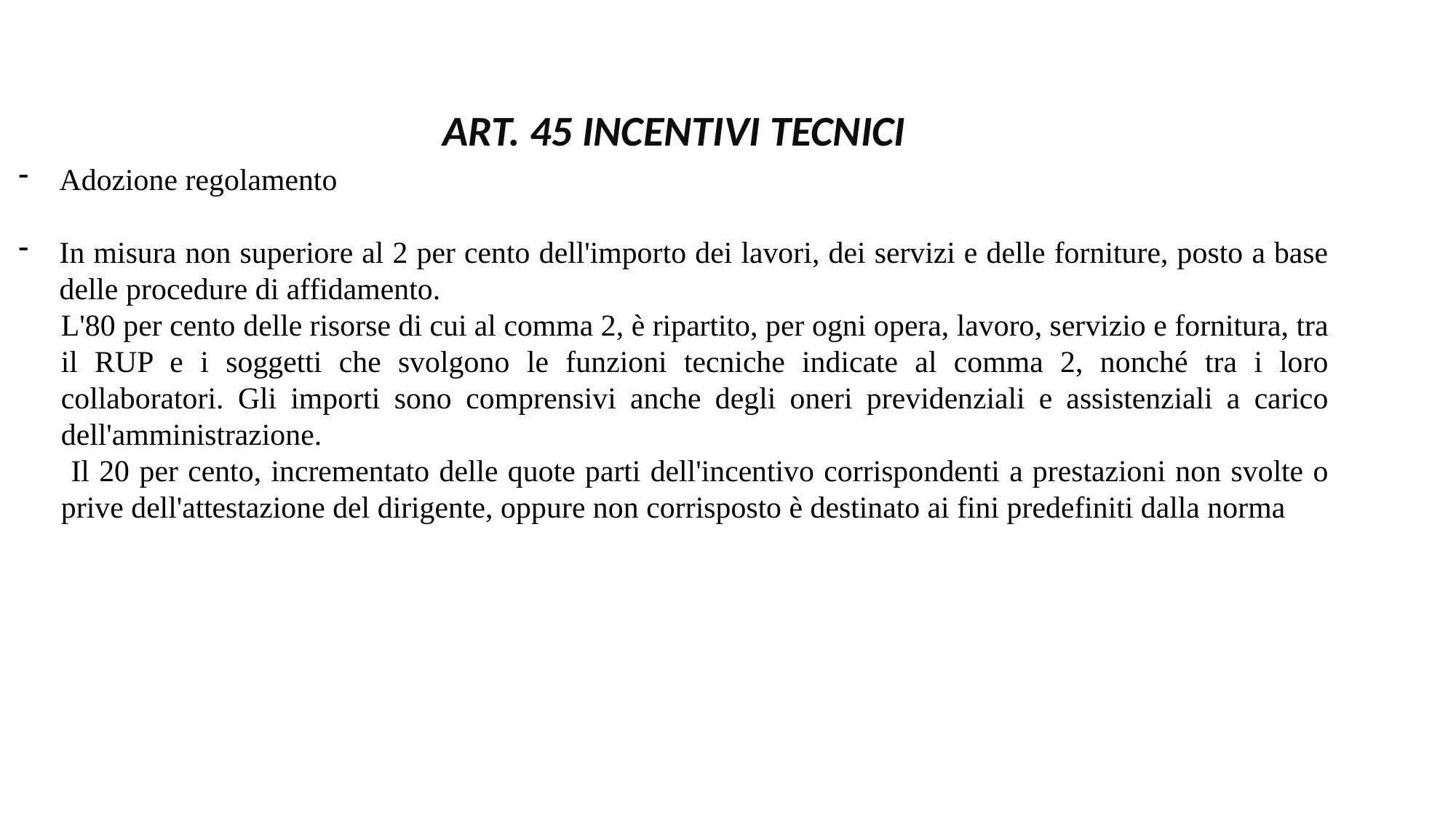

ART. 45 INCENTIVI TECNICI
Adozione regolamento

In misura non superiore al 2 per cento dell'importo dei lavori, dei servizi e delle forniture, posto a base delle procedure di affidamento.
L'80 per cento delle risorse di cui al comma 2, è ripartito, per ogni opera, lavoro, servizio e fornitura, tra il RUP e i soggetti che svolgono le funzioni tecniche indicate al comma 2, nonché tra i loro collaboratori. Gli importi sono comprensivi anche degli oneri previdenziali e assistenziali a carico dell'amministrazione.
 Il 20 per cento, incrementato delle quote parti dell'incentivo corrispondenti a prestazioni non svolte o prive dell'attestazione del dirigente, oppure non corrisposto è destinato ai fini predefiniti dalla norma